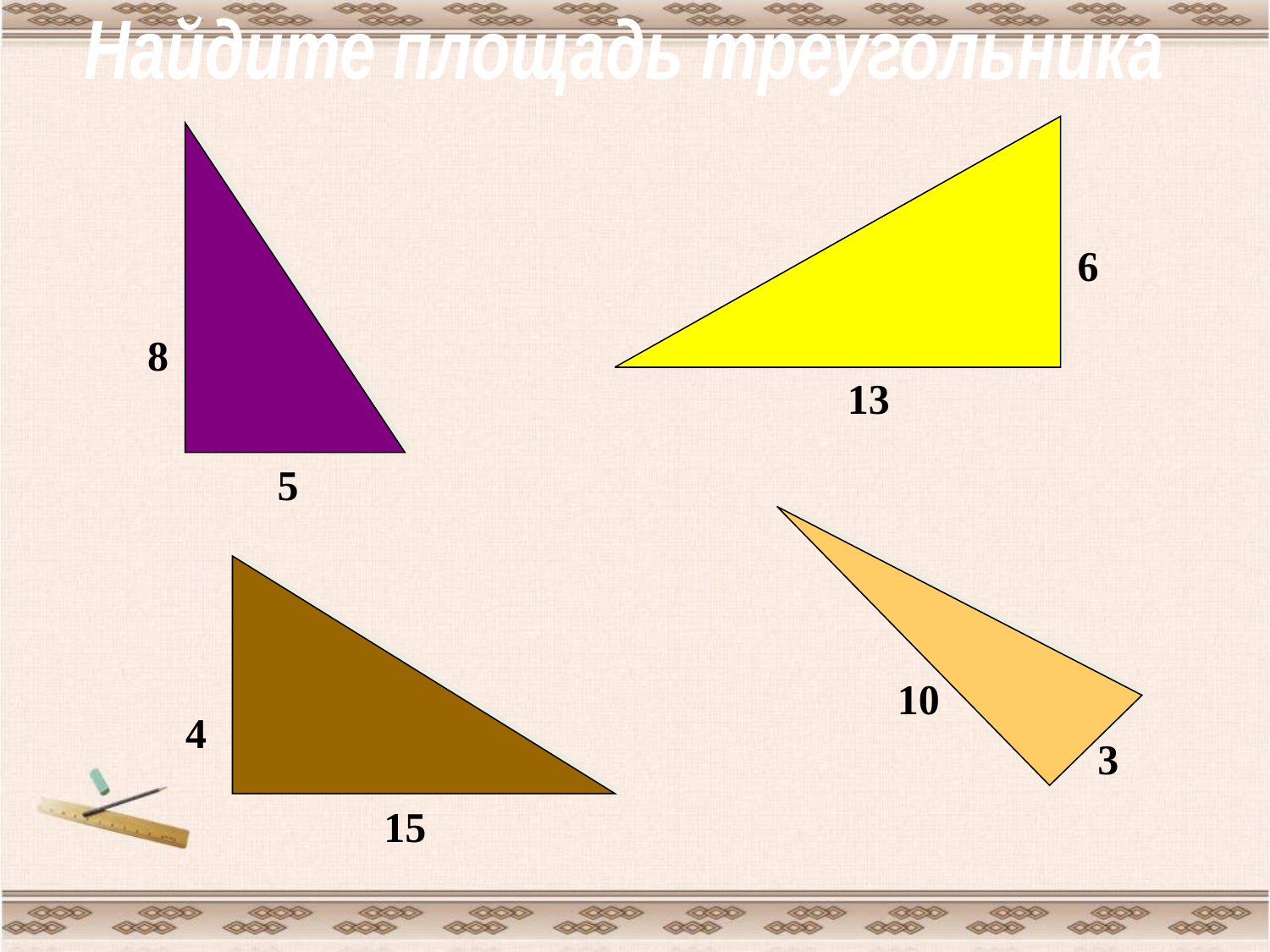

Найдите площадь треугольника

6
13

8
5

10
3

4
15